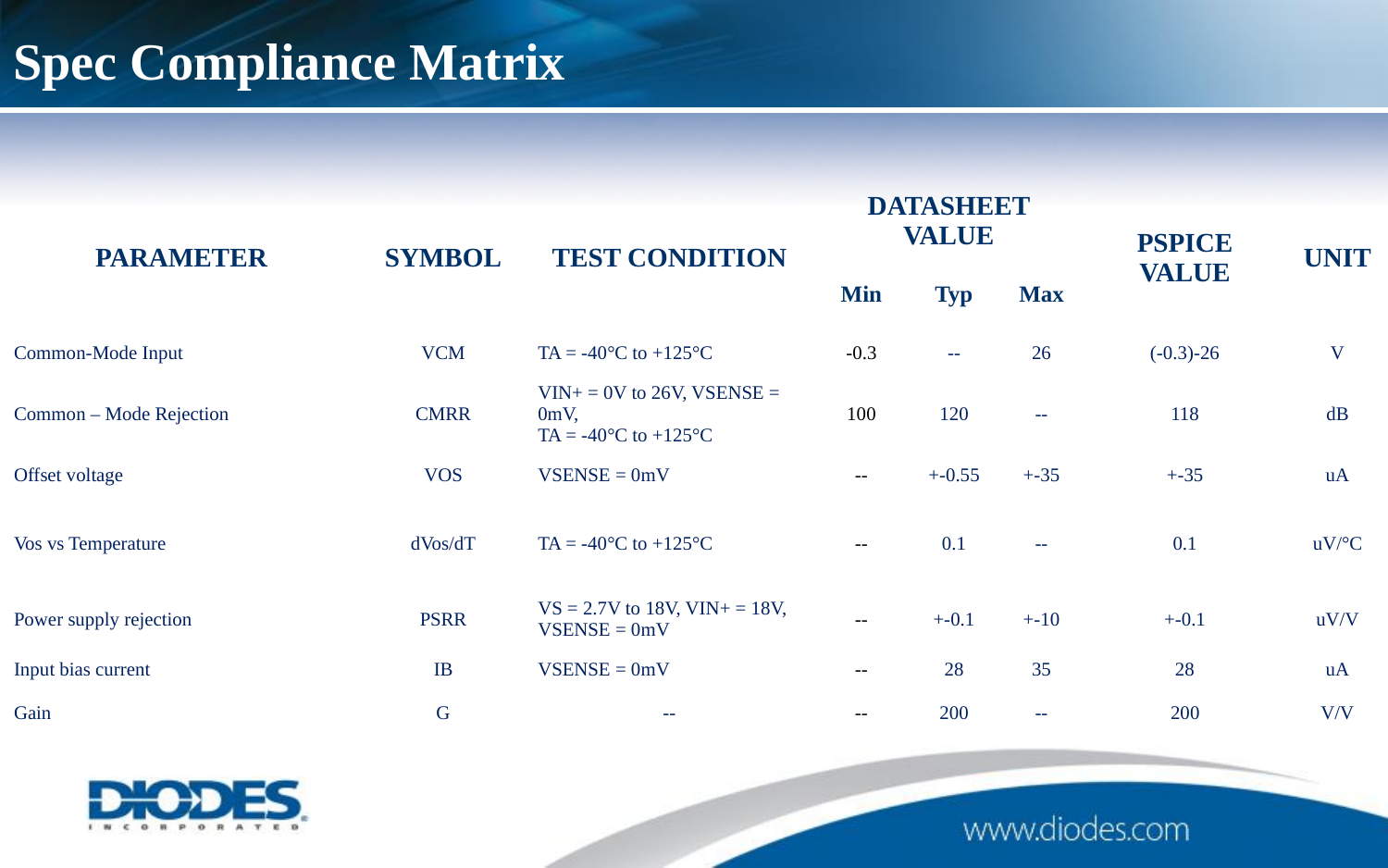

# Spec Compliance Matrix
| PARAMETER | SYMBOL | TEST CONDITION | DATASHEET VALUE |  |  | PSPICE VALUE | UNIT |
| --- | --- | --- | --- | --- | --- | --- | --- |
|  |  |  | Min | Typ | Max |  |  |
| Common-Mode Input | VCM | TA = -40°C to +125°C | -0.3 | -- | 26 | (-0.3)-26 | V |
| Common – Mode Rejection | CMRR | VIN+ = 0V to 26V, VSENSE = 0mV, TA = -40°C to +125°C | 100 | 120 | -- | 118 | dB |
| Offset voltage | VOS | VSENSE = 0mV | -- | +-0.55 | +-35 | +-35 | uA |
| Vos vs Temperature | dVos/dT | TA = -40°C to +125°C | -- | 0.1 | -- | 0.1 | uV/°C |
| Power supply rejection | PSRR | VS = 2.7V to 18V, VIN+ = 18V, VSENSE = 0mV | -- | +-0.1 | +-10 | +-0.1 | uV/V |
| Input bias current | IB | VSENSE = 0mV | -- | 28 | 35 | 28 | uA |
| Gain | G | -- | -- | 200 | -- | 200 | V/V |